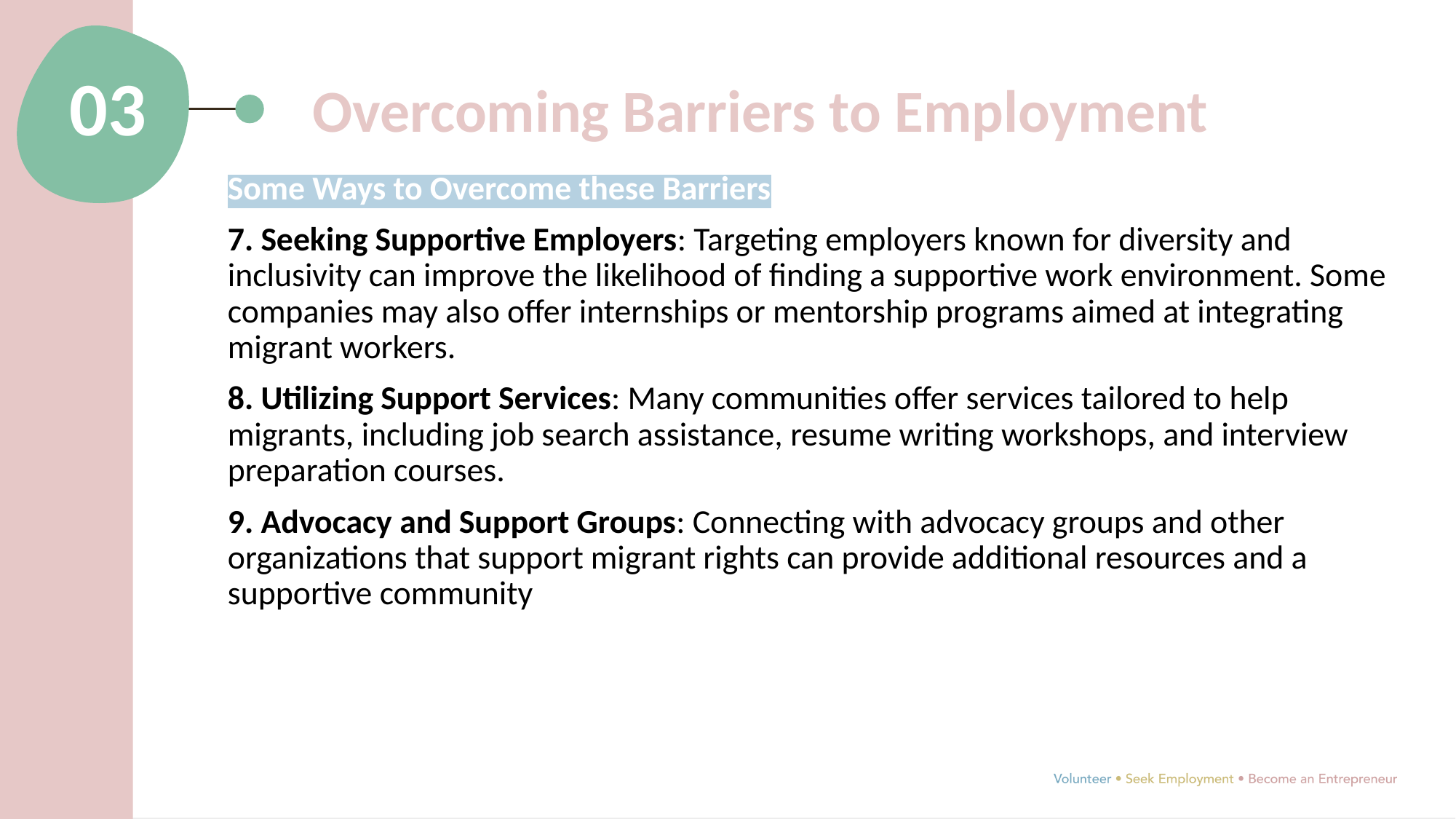

03
Overcoming Barriers to Employment

Some Ways to Overcome these Barriers
7. Seeking Supportive Employers: Targeting employers known for diversity and inclusivity can improve the likelihood of finding a supportive work environment. Some companies may also offer internships or mentorship programs aimed at integrating migrant workers.
8. Utilizing Support Services: Many communities offer services tailored to help migrants, including job search assistance, resume writing workshops, and interview preparation courses.
9. Advocacy and Support Groups: Connecting with advocacy groups and other organizations that support migrant rights can provide additional resources and a supportive community